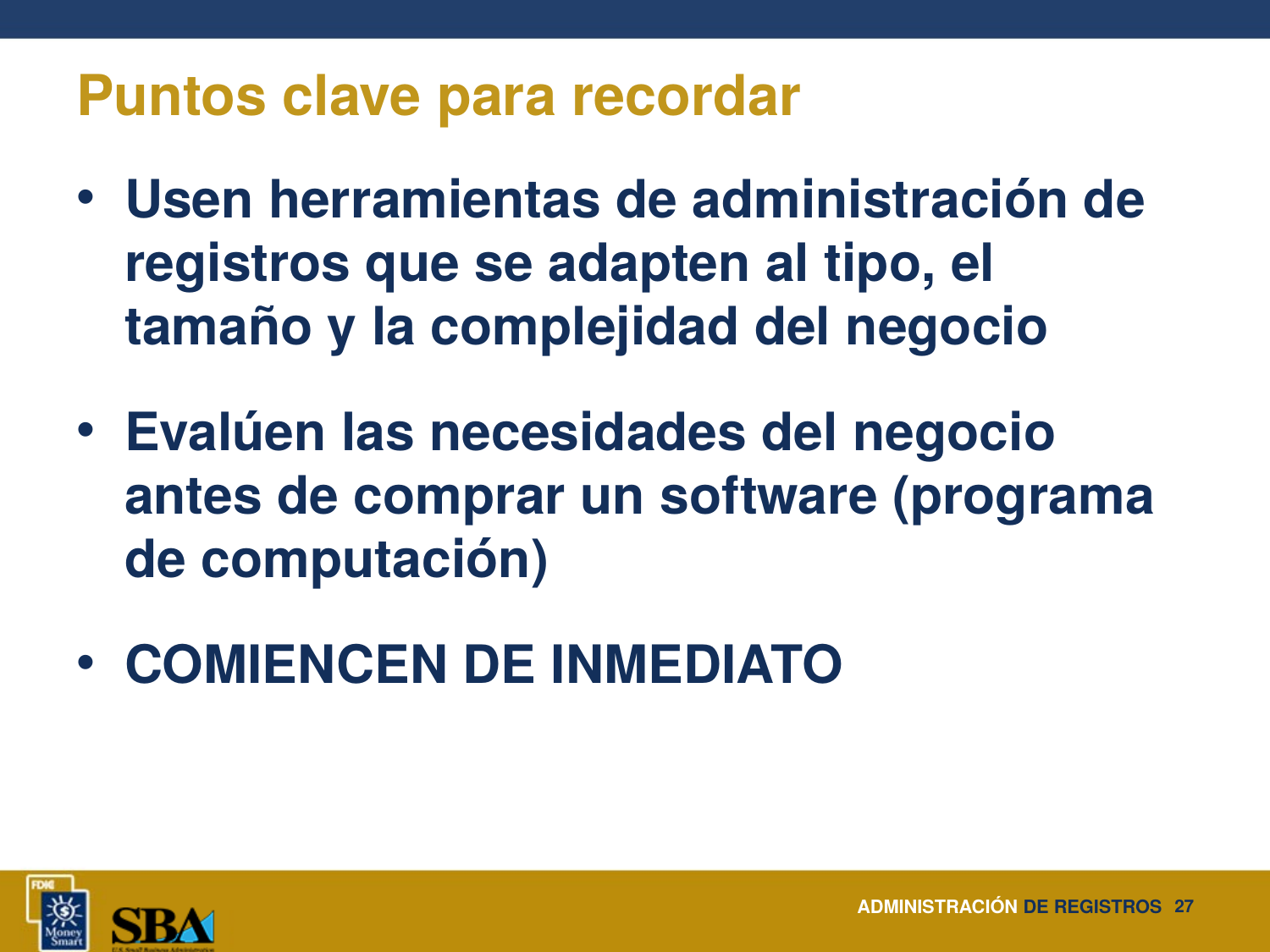

# Puntos clave para recordar
Usen herramientas de administración de registros que se adapten al tipo, el tamaño y la complejidad del negocio
Evalúen las necesidades del negocio antes de comprar un software (programa de computación)
COMIENCEN DE INMEDIATO